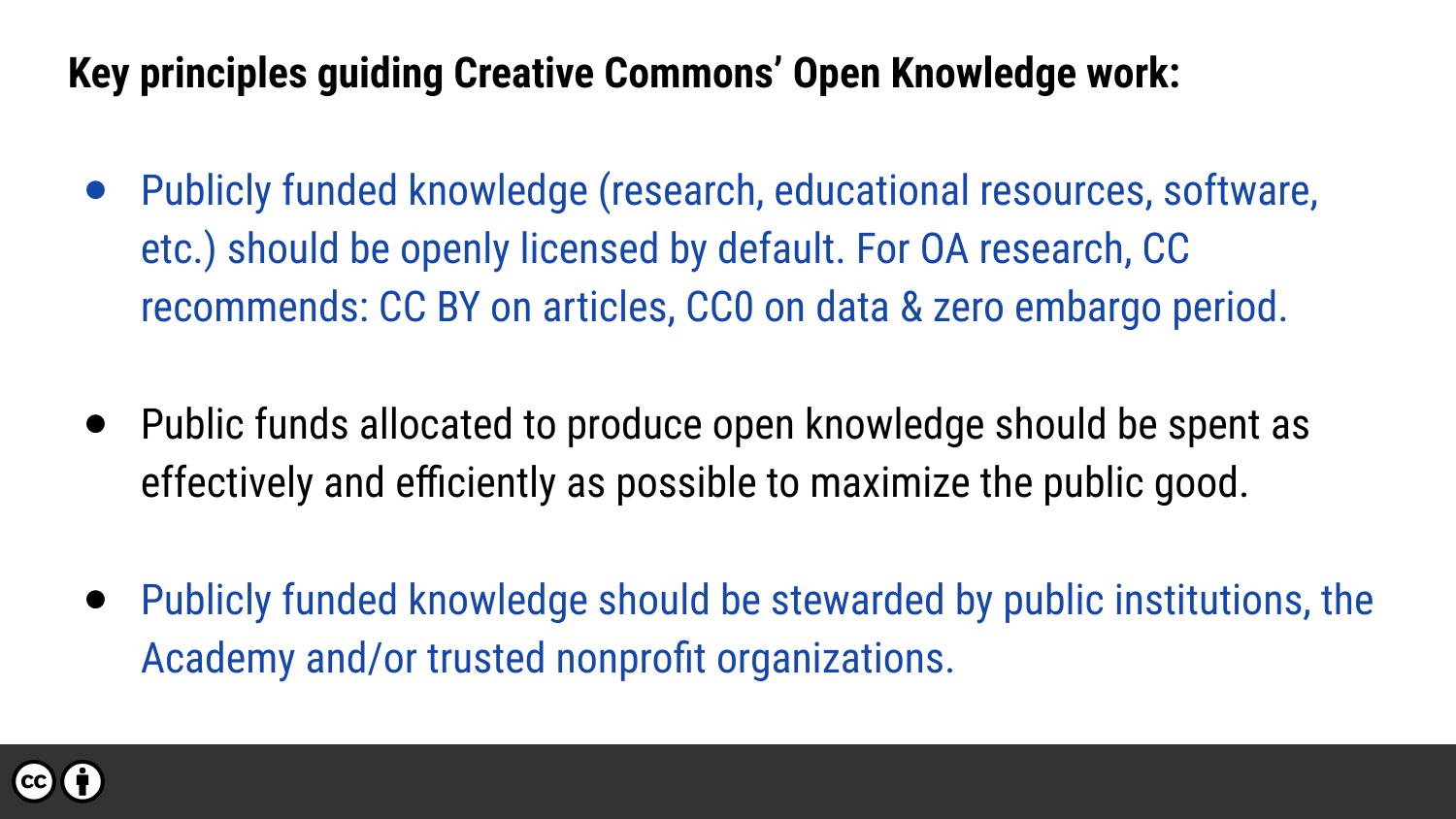

Key principles guiding Creative Commons’ Open Knowledge work:

Publicly funded knowledge (research, educational resources, software, etc.) should be openly licensed by default. For OA research, CC recommends: CC BY on articles, CC0 on data & zero embargo period.
Public funds allocated to produce open knowledge should be spent as effectively and efficiently as possible to maximize the public good.
Publicly funded knowledge should be stewarded by public institutions, the Academy and/or trusted nonprofit organizations.